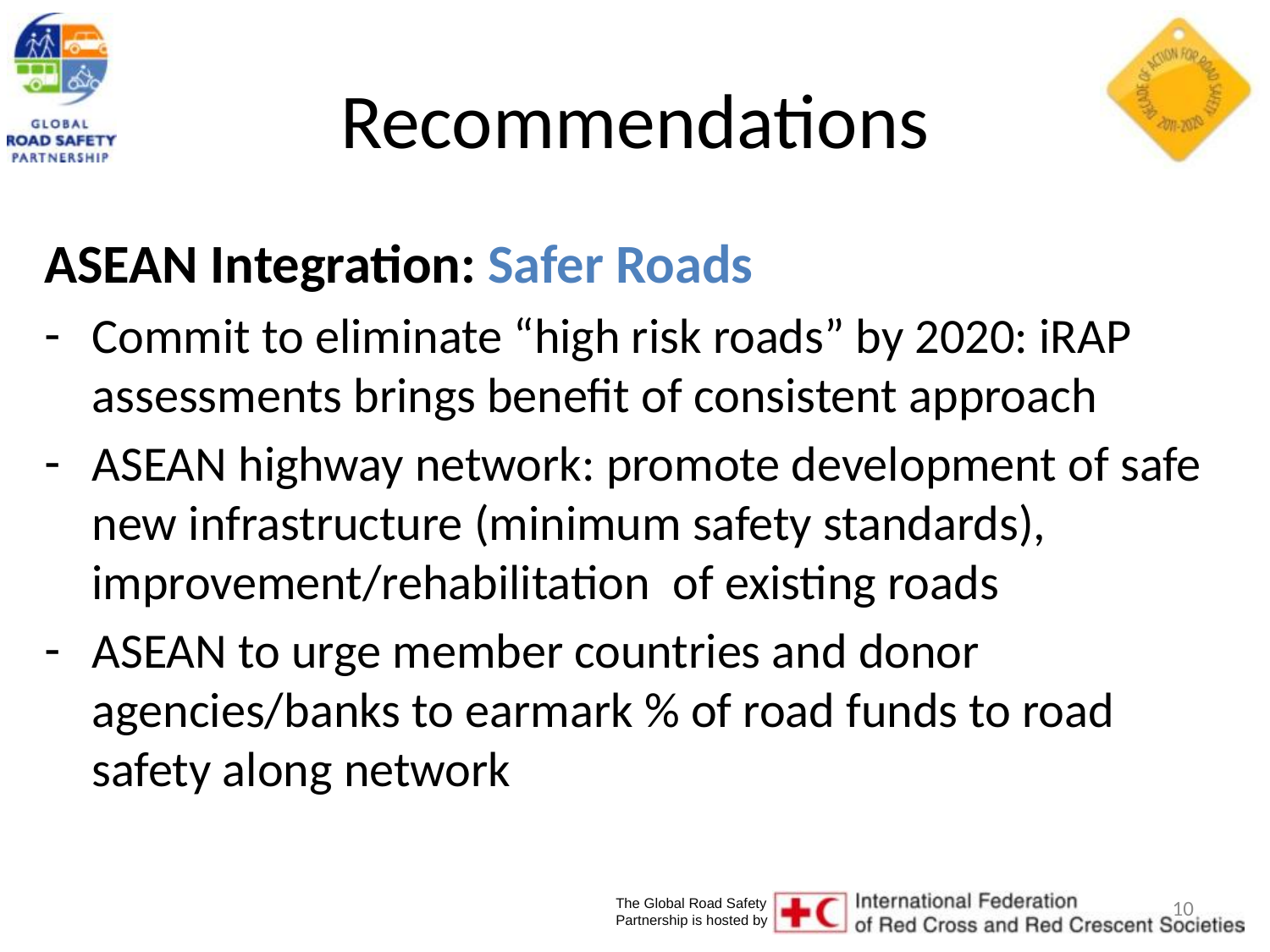

# Recommendations
ASEAN Integration: Safer Roads
Commit to eliminate “high risk roads” by 2020: iRAP assessments brings benefit of consistent approach
ASEAN highway network: promote development of safe new infrastructure (minimum safety standards), improvement/rehabilitation  of existing roads
ASEAN to urge member countries and donor agencies/banks to earmark % of road funds to road safety along network

10